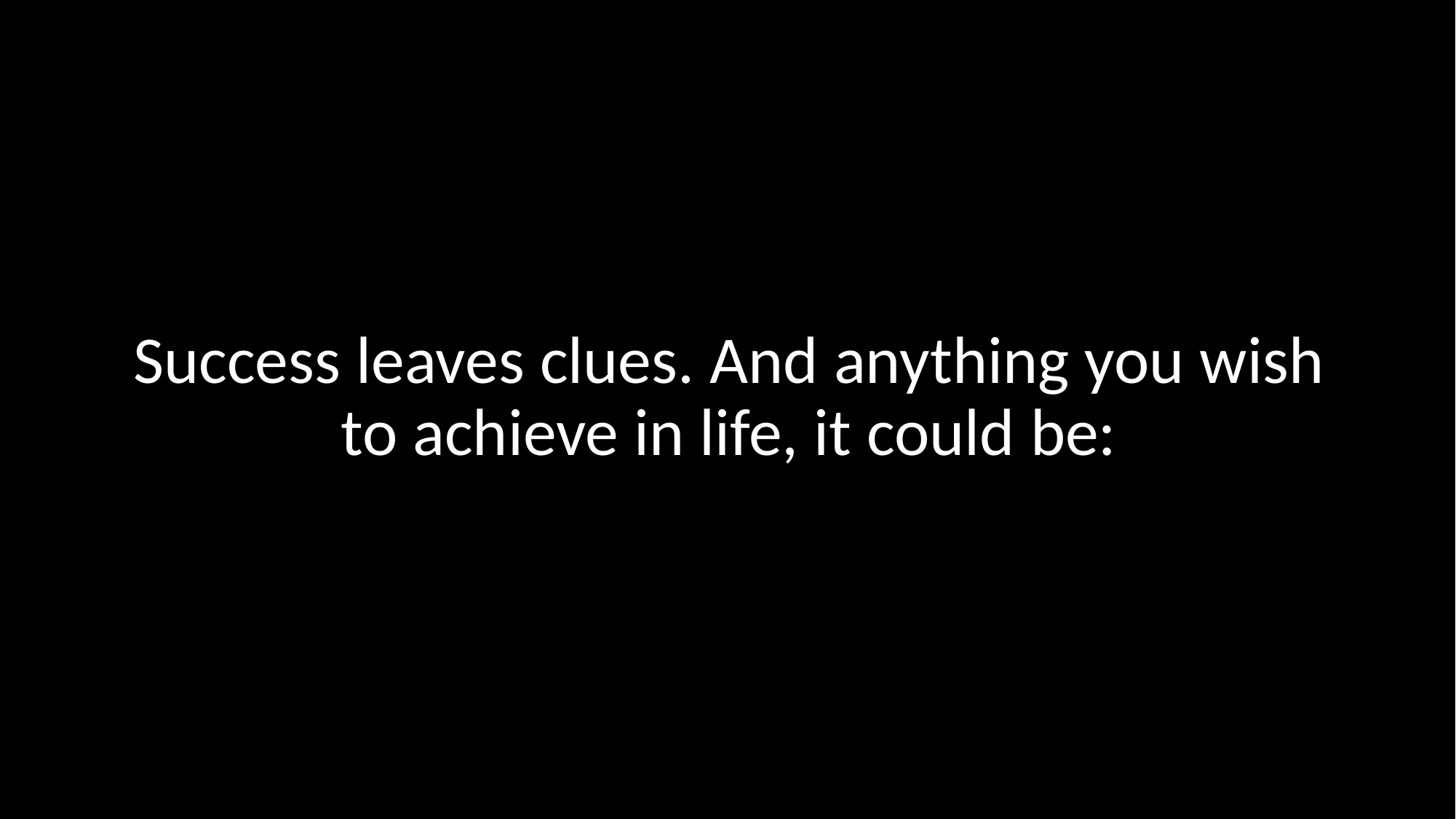

Success leaves clues. And anything you wish to achieve in life, it could be: